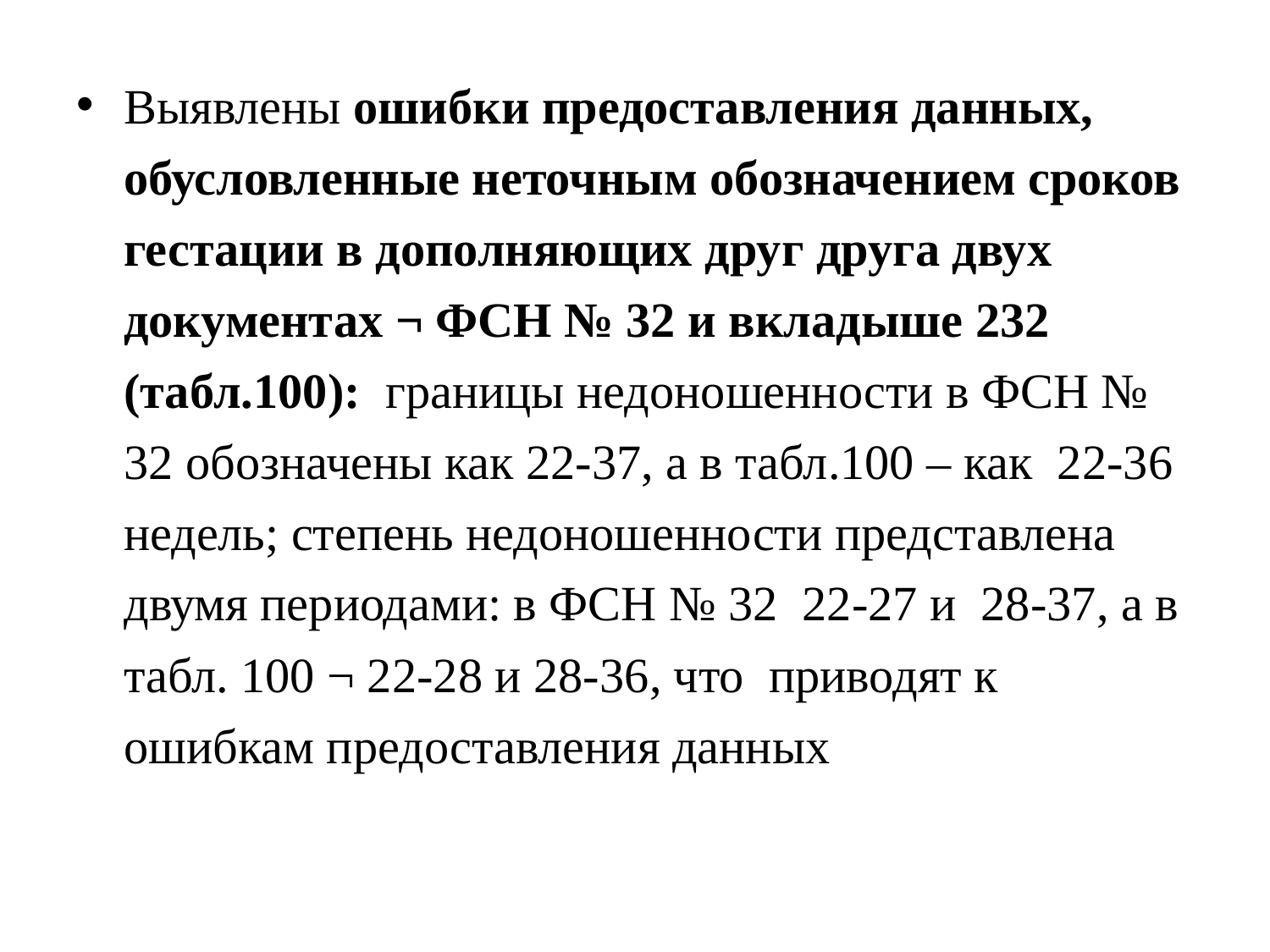

Выявлены ошибки предоставления данных, обусловленные неточным обозначением сроков гестации в дополняющих друг друга двух документах ¬ ФСН № 32 и вкладыше 232 (табл.100):  границы недоношенности в ФСН № 32 обозначены как 22-37, а в табл.100 – как  22-36 недель; степень недоношенности представлена двумя периодами: в ФСН № 32  22-27 и  28-37, а в табл. 100 ¬ 22-28 и 28-36, что  приводят к ошибкам предоставления данных